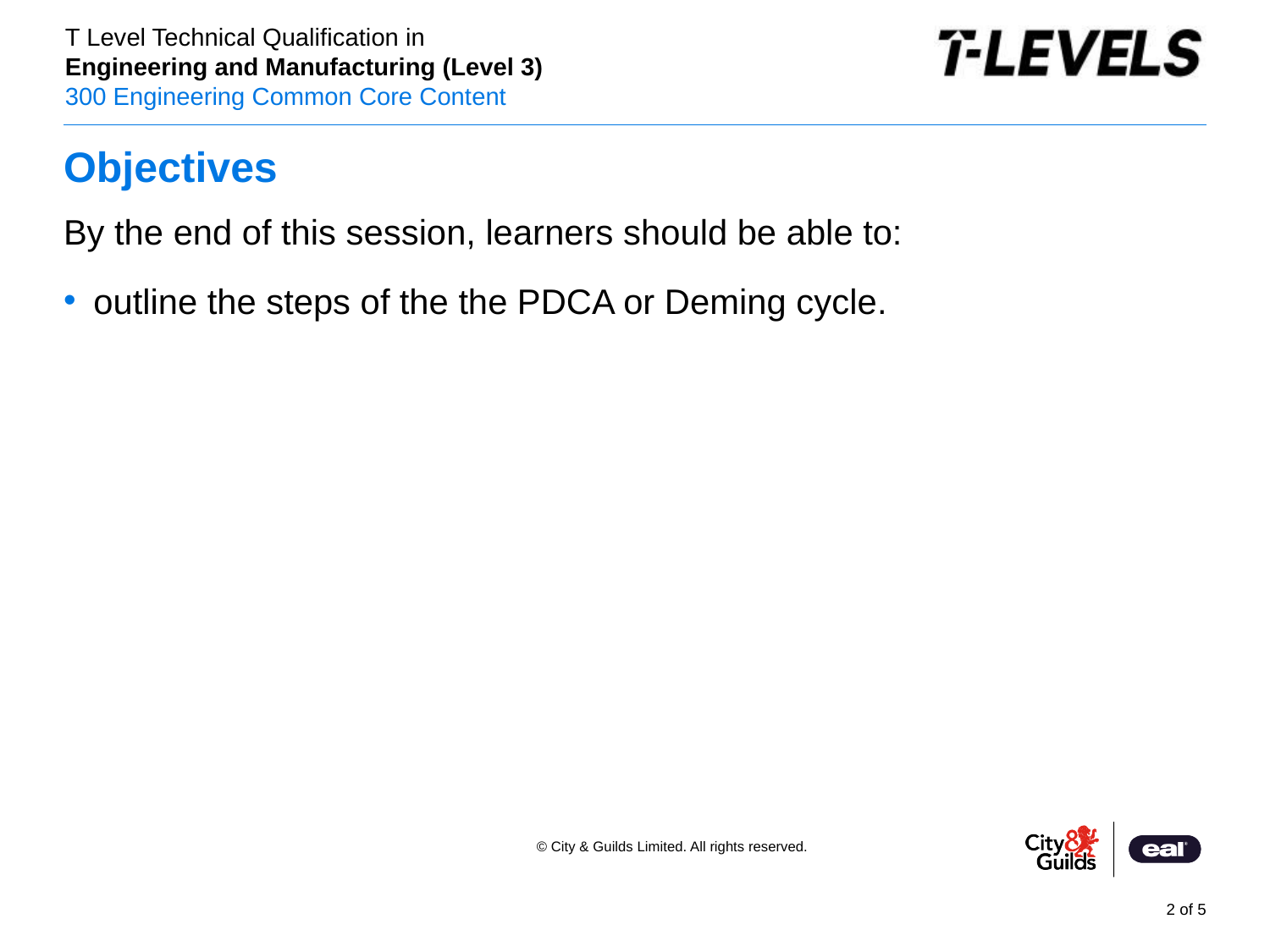

# Objectives
By the end of this session, learners should be able to:
outline the steps of the the PDCA or Deming cycle.